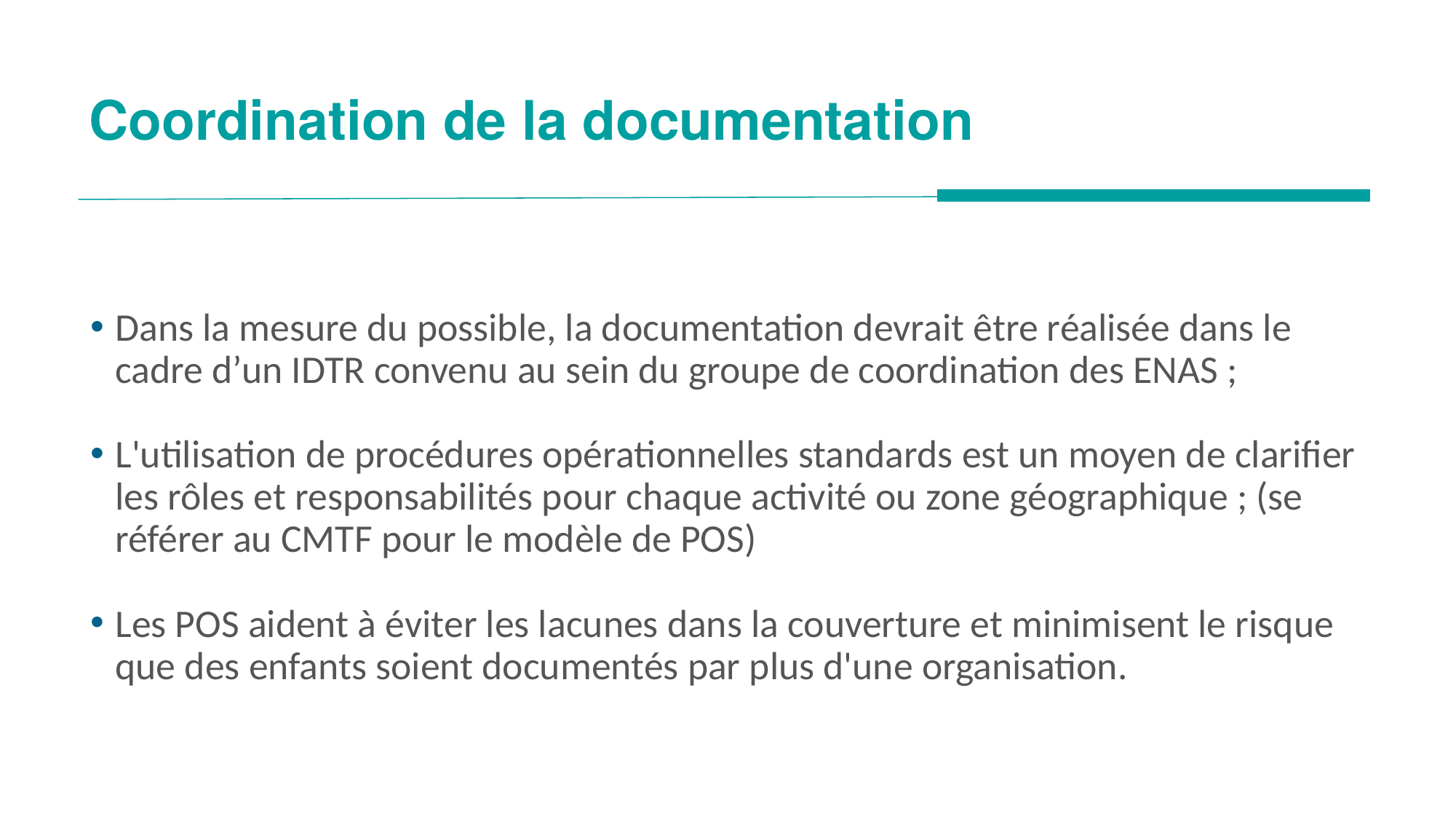

# Coordination de la documentation

Dans la mesure du possible, la documentation devrait être réalisée dans le cadre d’un IDTR convenu au sein du groupe de coordination des ENAS ;

L'utilisation de procédures opérationnelles standards est un moyen de clarifier les rôles et responsabilités pour chaque activité ou zone géographique ; (se référer au CMTF pour le modèle de POS)

Les POS aident à éviter les lacunes dans la couverture et minimisent le risque que des enfants soient documentés par plus d'une organisation.